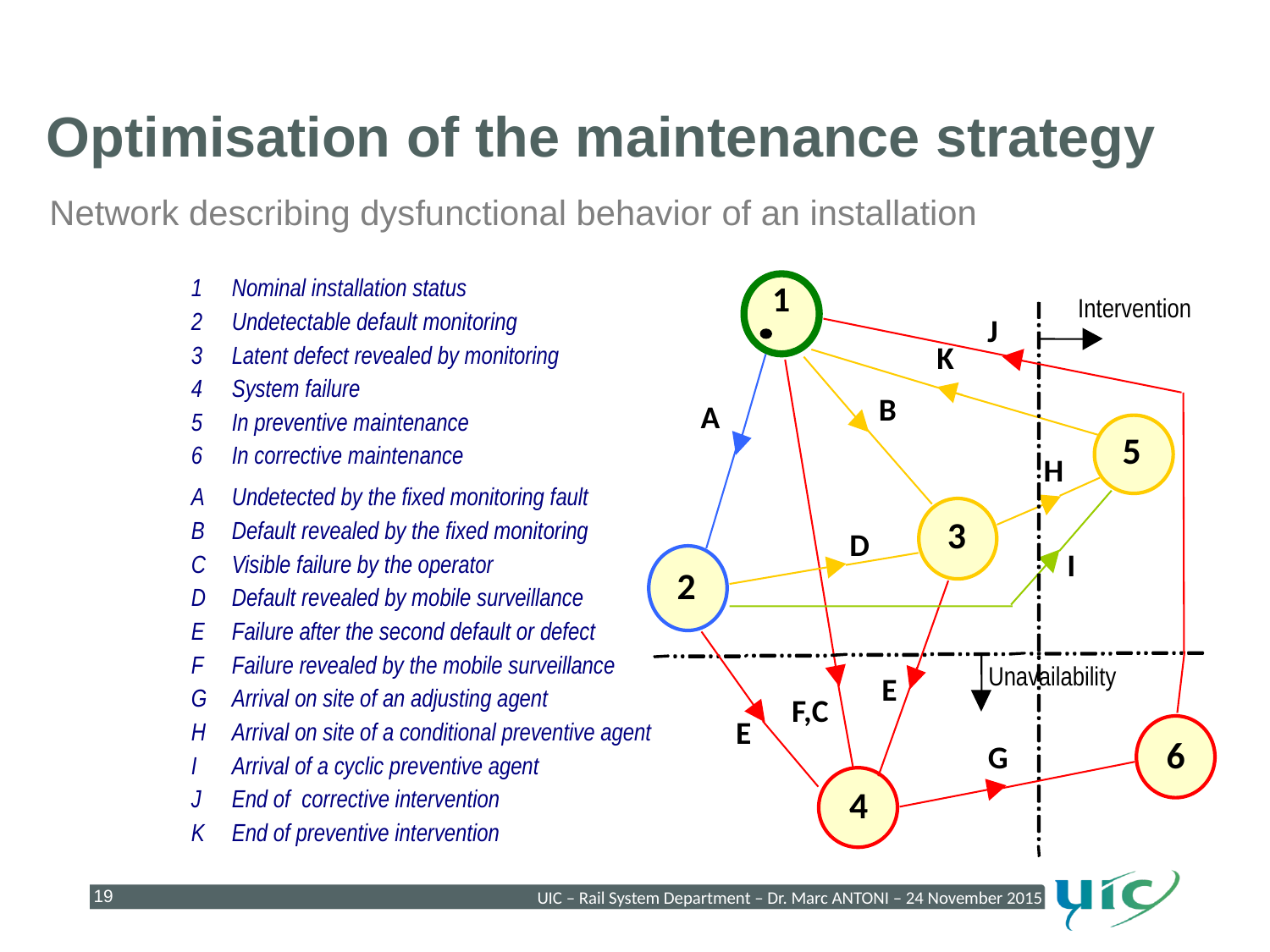

Optimisation of the maintenance strategy
Network describing dysfunctional behavior of an installation
1	Nominal installation status
2	Undetectable default monitoring
3	Latent defect revealed by monitoring
4	System failure
5	In preventive maintenance
6	In corrective maintenance
A	Undetected by the fixed monitoring fault
B	Default revealed by the fixed monitoring
C	Visible failure by the operator
D	Default revealed by mobile surveillance
E	Failure after the second default or defect
F	Failure revealed by the mobile surveillance
G	Arrival on site of an adjusting agent
H	Arrival on site of a conditional preventive agent
I	Arrival of a cyclic preventive agent
J	End of  corrective intervention
K	End of preventive intervention
1

Intervention

J

K

B

A

5

H

3

D
I

2

Unavailability

E

F,C
E

6

G

4

19
UIC – Rail System Department – Dr. Marc ANTONI – 24 November 2015
19